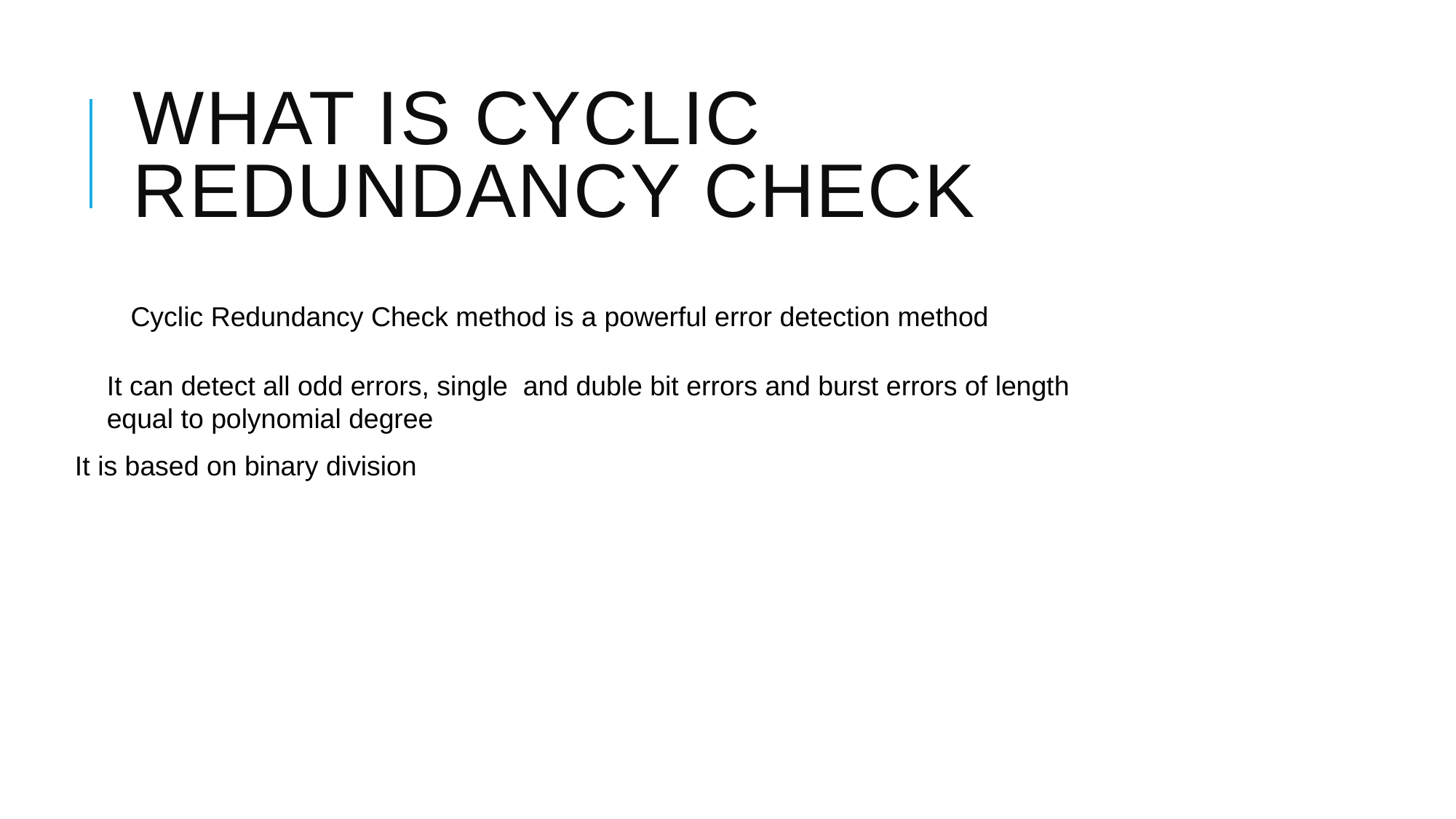

# What is Cyclic Redundancy Check
Cyclic Redundancy Check method is a powerful error detection method
It can detect all odd errors, single  and duble bit errors and burst errors of length
equal to polynomial degree
It is based on binary division